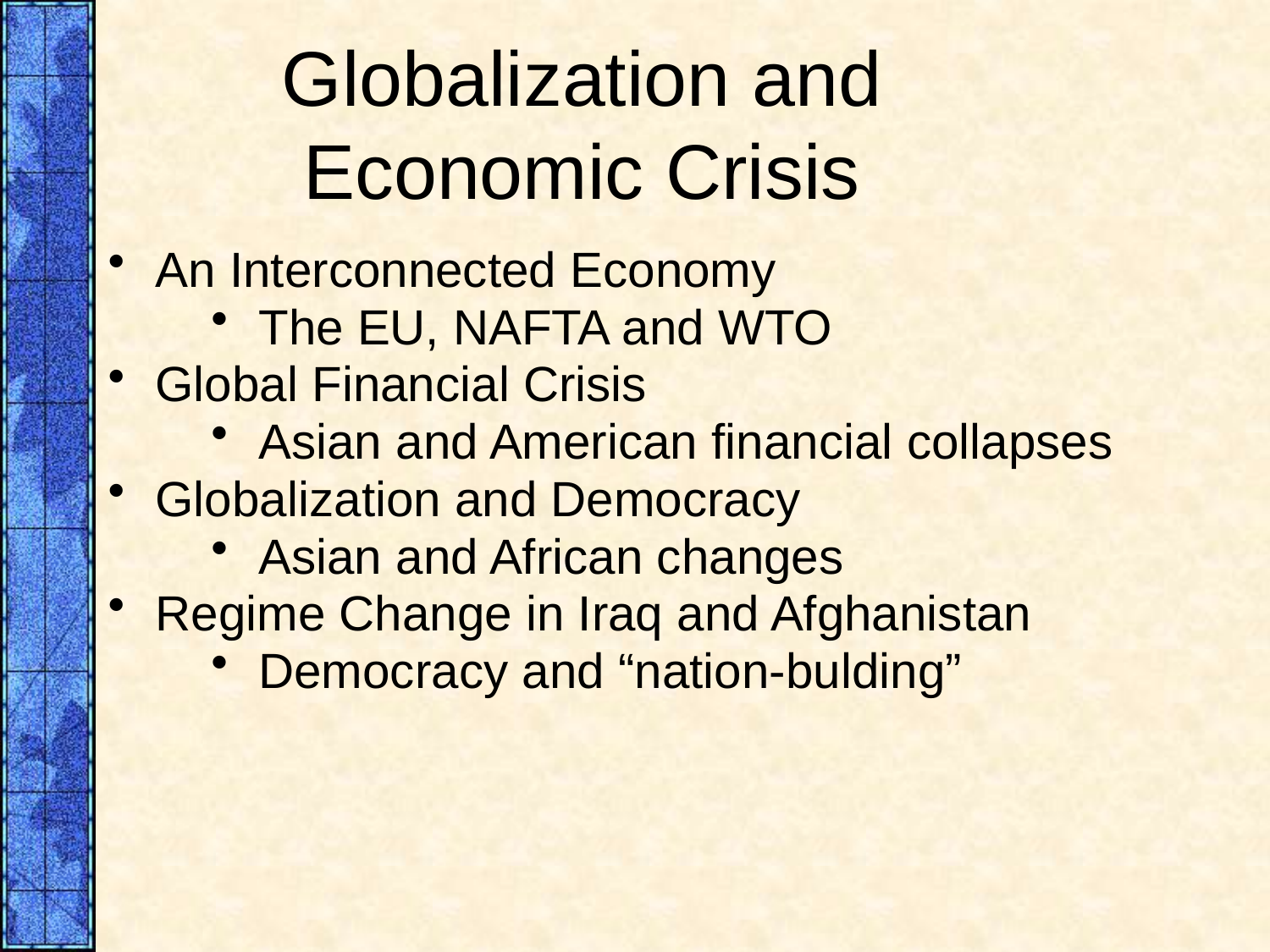

# Globalization and Economic Crisis
An Interconnected Economy
The EU, NAFTA and WTO
Global Financial Crisis
Asian and American financial collapses
Globalization and Democracy
Asian and African changes
Regime Change in Iraq and Afghanistan
Democracy and “nation-bulding”